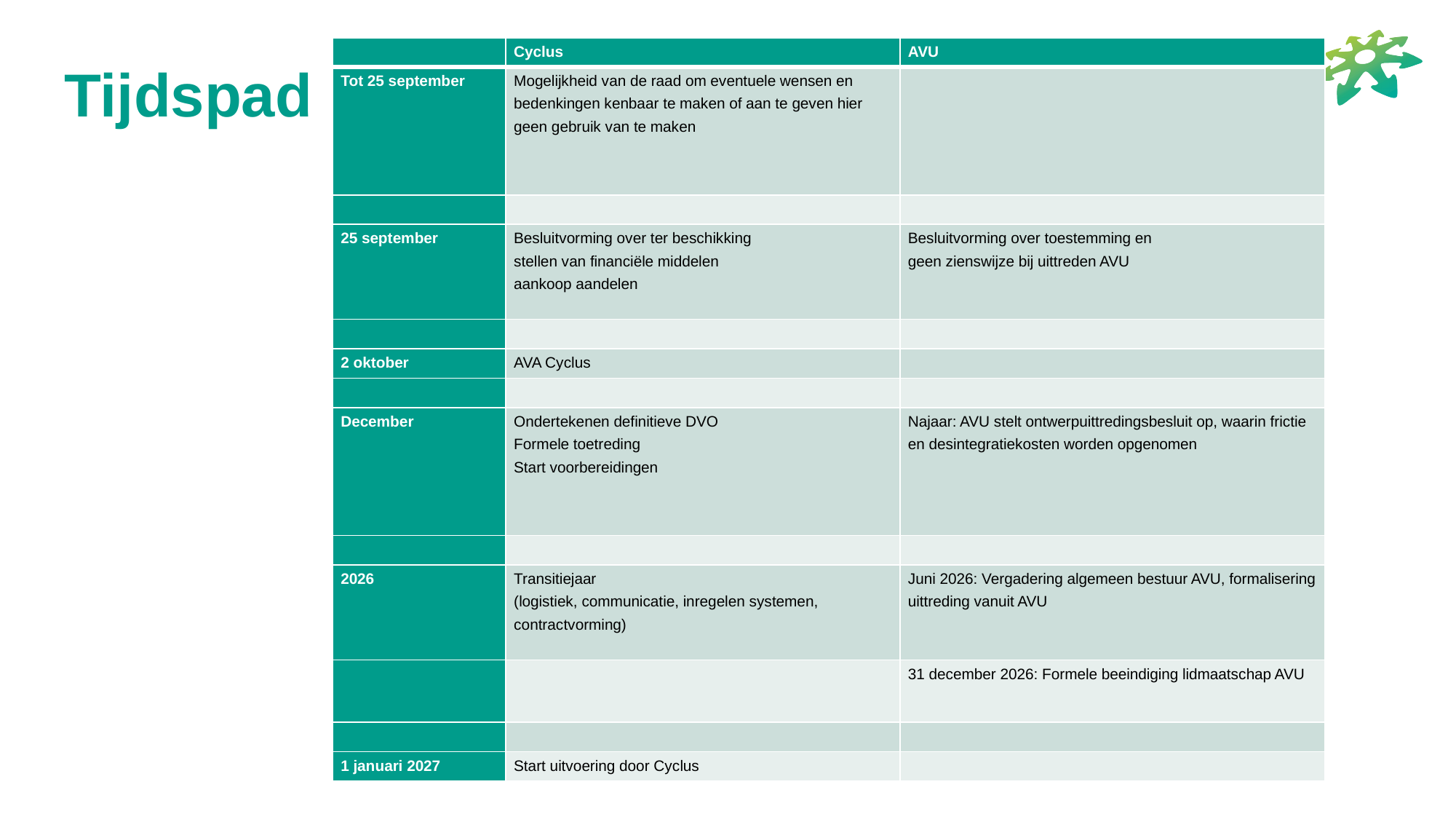

|  | Cyclus | AVU |
| --- | --- | --- |
| Tot 25 september | Mogelijkheid van de raad om eventuele wensen en bedenkingen kenbaar te maken of aan te geven hier geen gebruik van te maken |  |
|  |  |  |
| 25 september | Besluitvorming over ter beschikking stellen van financiële middelen aankoop aandelen | Besluitvorming over toestemming en geen zienswijze bij uittreden AVU |
|  |  |  |
| 2 oktober | AVA Cyclus |  |
|  |  |  |
| December | Ondertekenen definitieve DVO Formele toetreding Start voorbereidingen | Najaar: AVU stelt ontwerpuittredingsbesluit op, waarin frictie en desintegratiekosten worden opgenomen |
|  |  |  |
| 2026 | Transitiejaar (logistiek, communicatie, inregelen systemen, contractvorming) | Juni 2026: Vergadering algemeen bestuur AVU, formalisering uittreding vanuit AVU |
|  |  | 31 december 2026: Formele beeindiging lidmaatschap AVU |
|  |  |  |
| 1 januari 2027 | Start uitvoering door Cyclus |  |
# Tijdspad